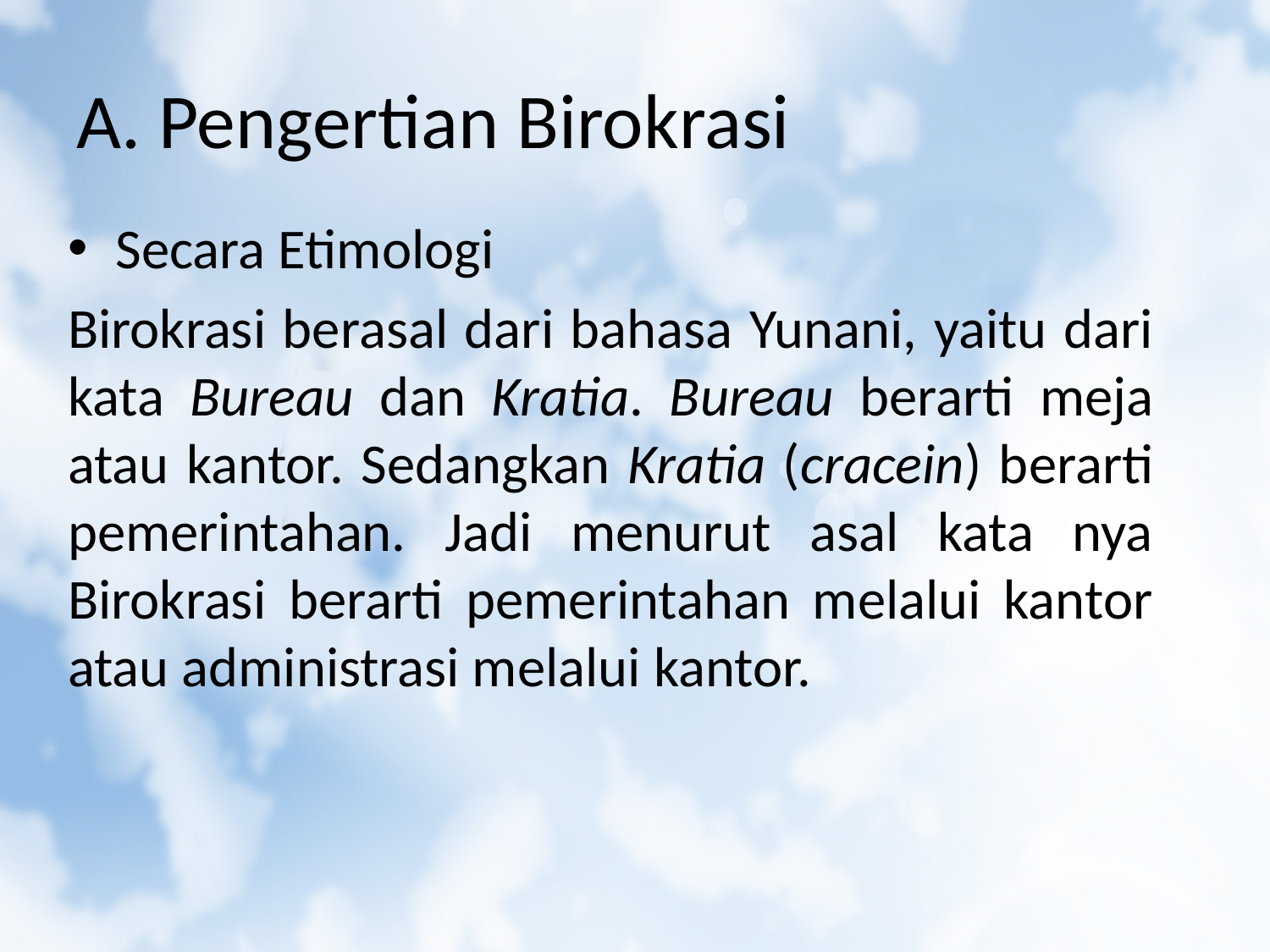

# A. Pengertian Birokrasi
Secara Etimologi
Birokrasi berasal dari bahasa Yunani, yaitu dari kata Bureau dan Kratia. Bureau berarti meja atau kantor. Sedangkan Kratia (cracein) berarti pemerintahan. Jadi menurut asal kata nya Birokrasi berarti pemerintahan melalui kantor atau administrasi melalui kantor.